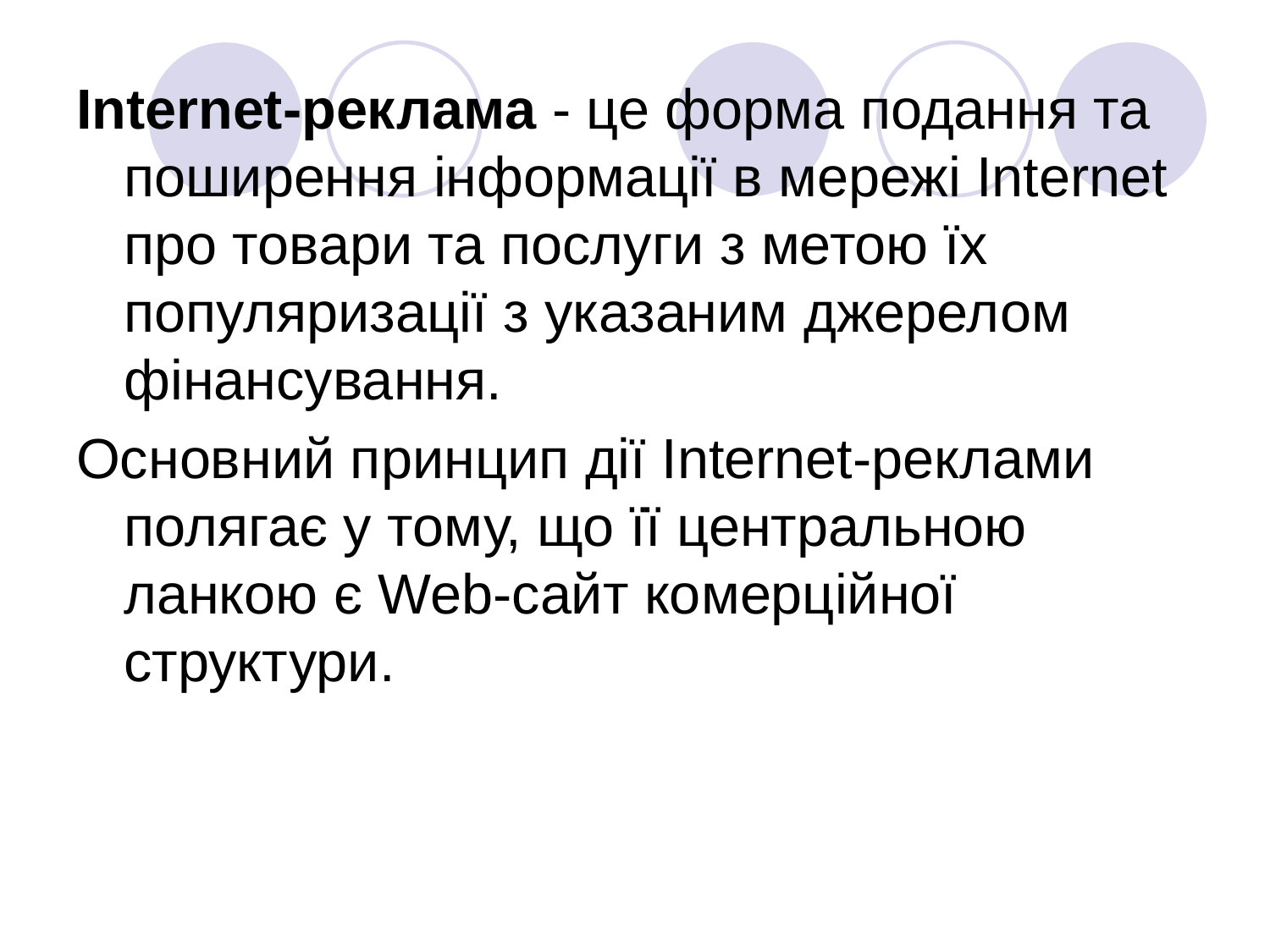

Internet-реклама - це форма подання та поширення інформації в мережі Internet про товари та послуги з метою їх популяризації з указаним джерелом фінансування.
Основний принцип дії Internet-реклами полягає у тому, що її центральною ланкою є Web-сайт комерційної структури.